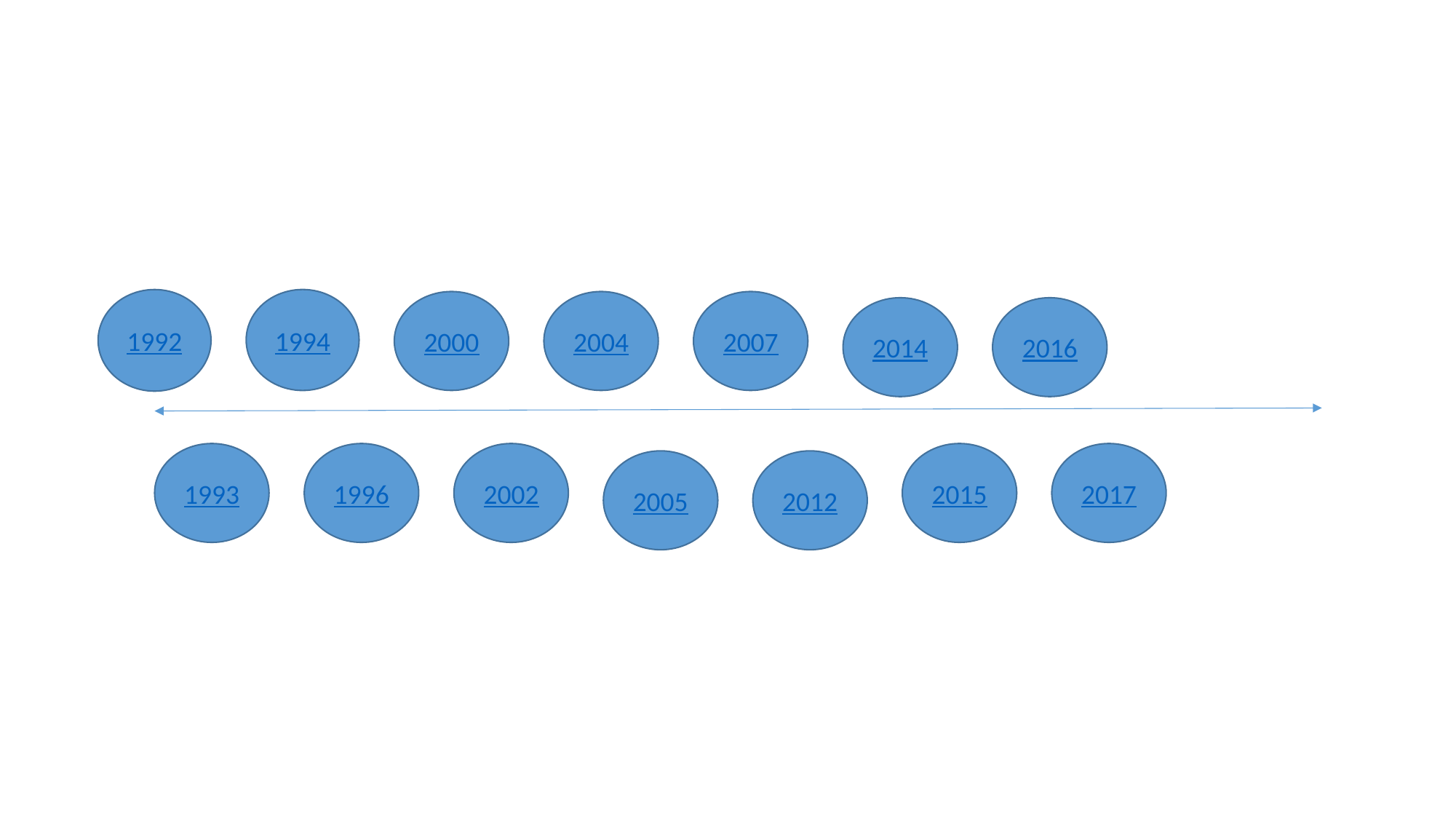

1992
1994
2000
2004
2007
2014
2016
2017
2015
2002
1996
1993
2005
2012